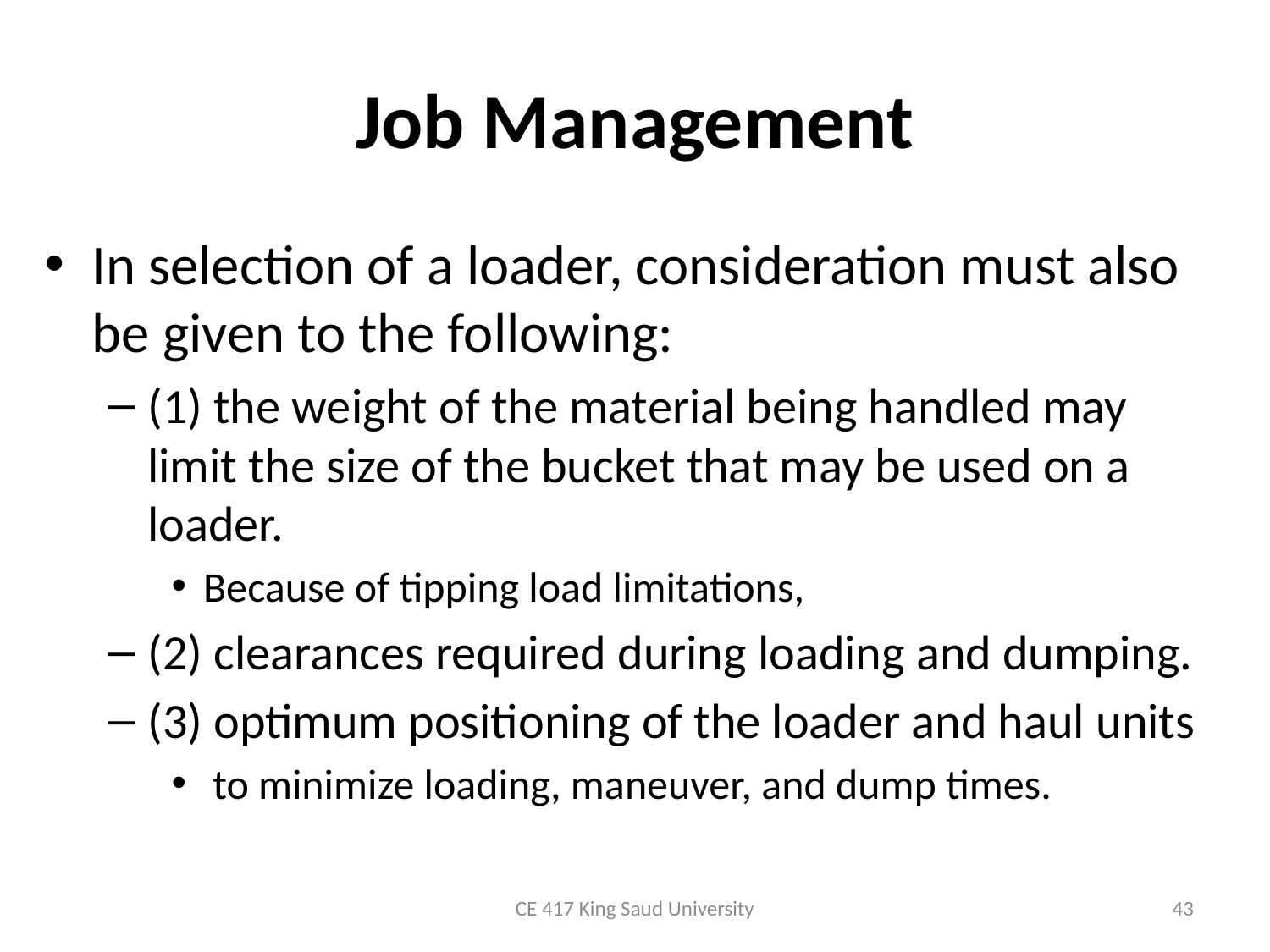

# Job Management
In selection of a loader, consideration must also be given to the following:
(1) the weight of the material being handled may limit the size of the bucket that may be used on a loader.
Because of tipping load limitations,
(2) clearances required during loading and dumping.
(3) optimum positioning of the loader and haul units
 to minimize loading, maneuver, and dump times.
CE 417 King Saud University
43